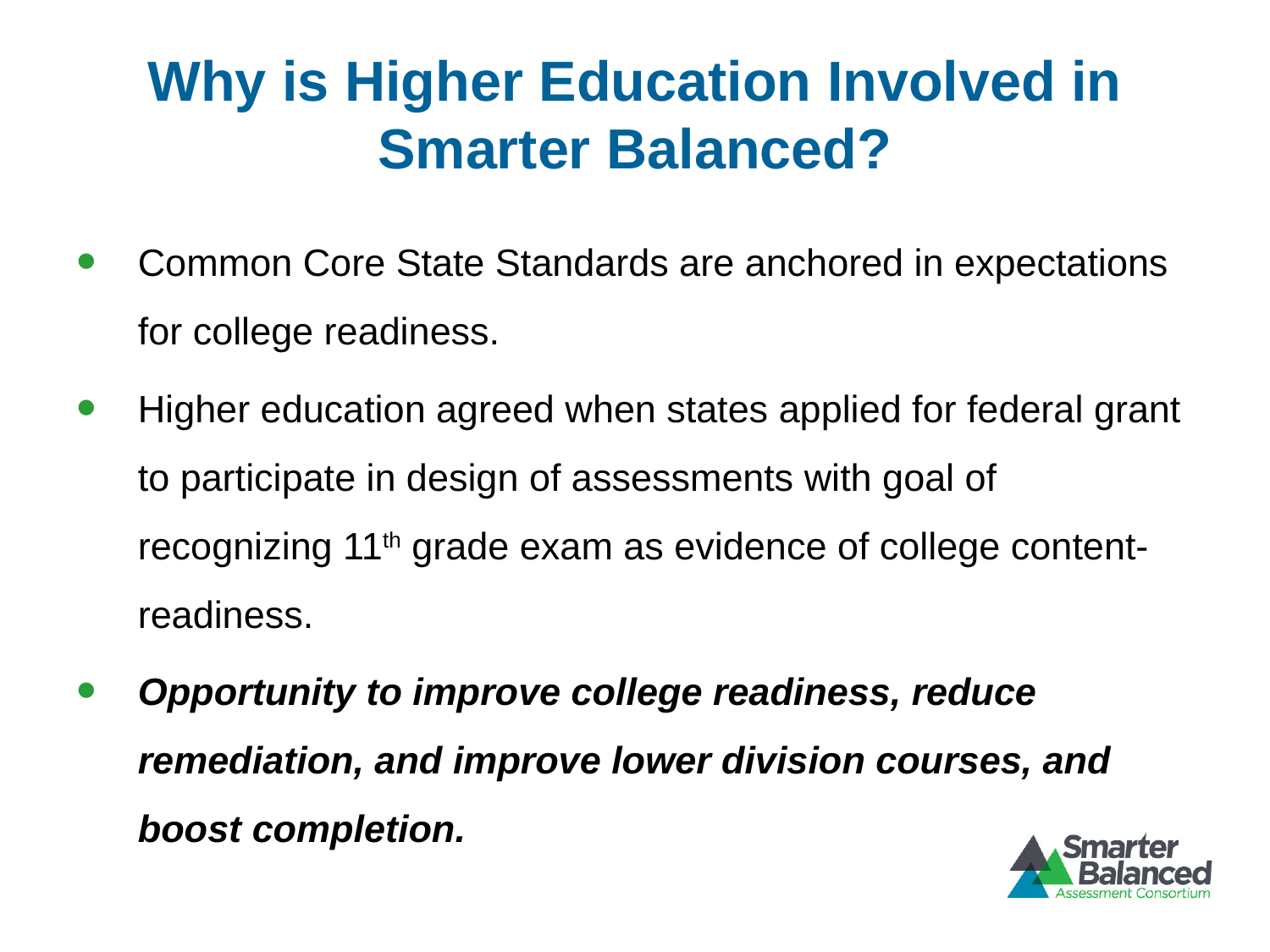

# Why is Higher Education Involved in Smarter Balanced?
Common Core State Standards are anchored in expectations for college readiness.
Higher education agreed when states applied for federal grant to participate in design of assessments with goal of recognizing 11th grade exam as evidence of college content-readiness.
Opportunity to improve college readiness, reduce remediation, and improve lower division courses, and boost completion.